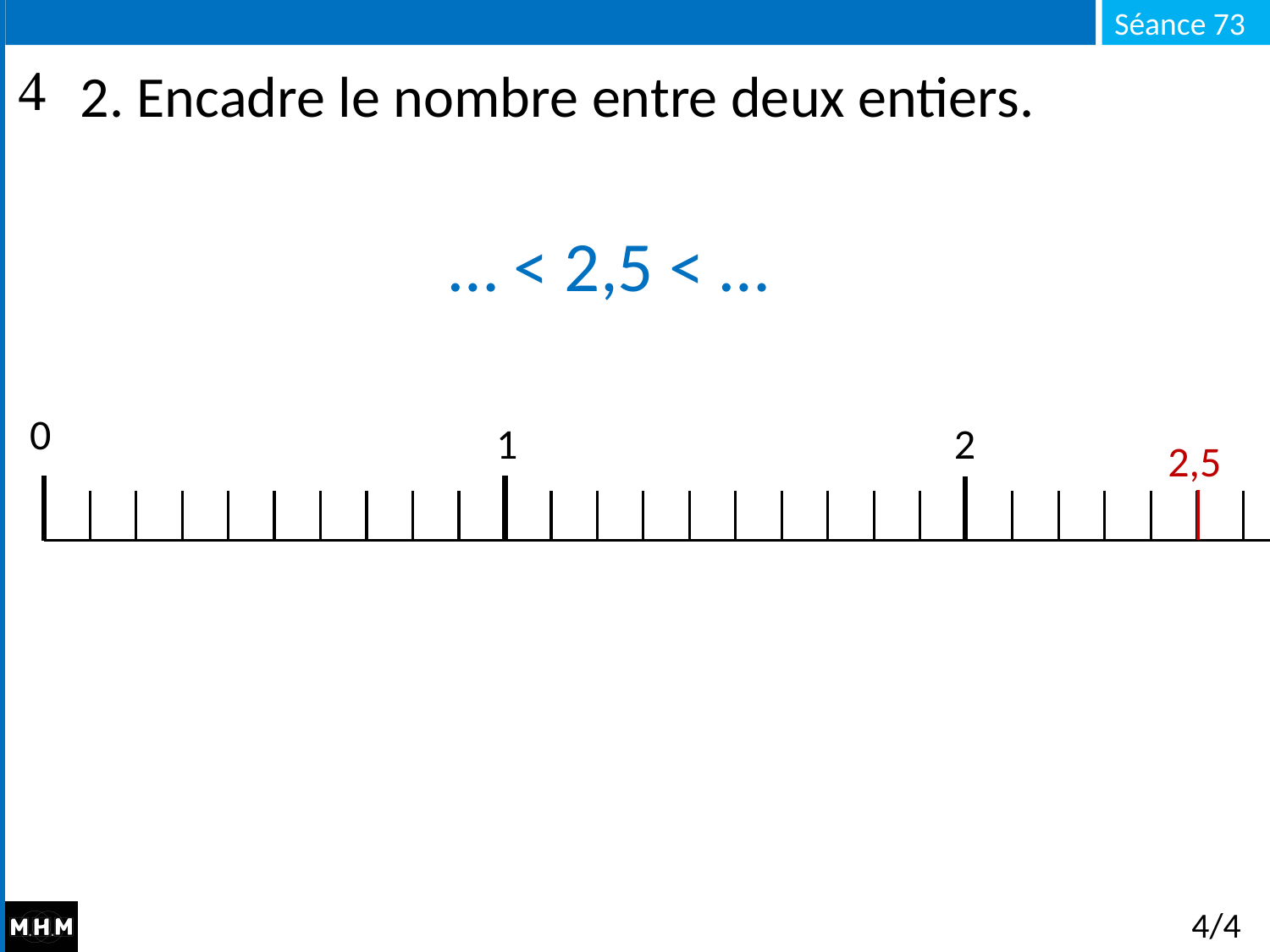

# 2. Encadre le nombre entre deux entiers.
… < 2,5 < …
0
2
1
2,5
4/4